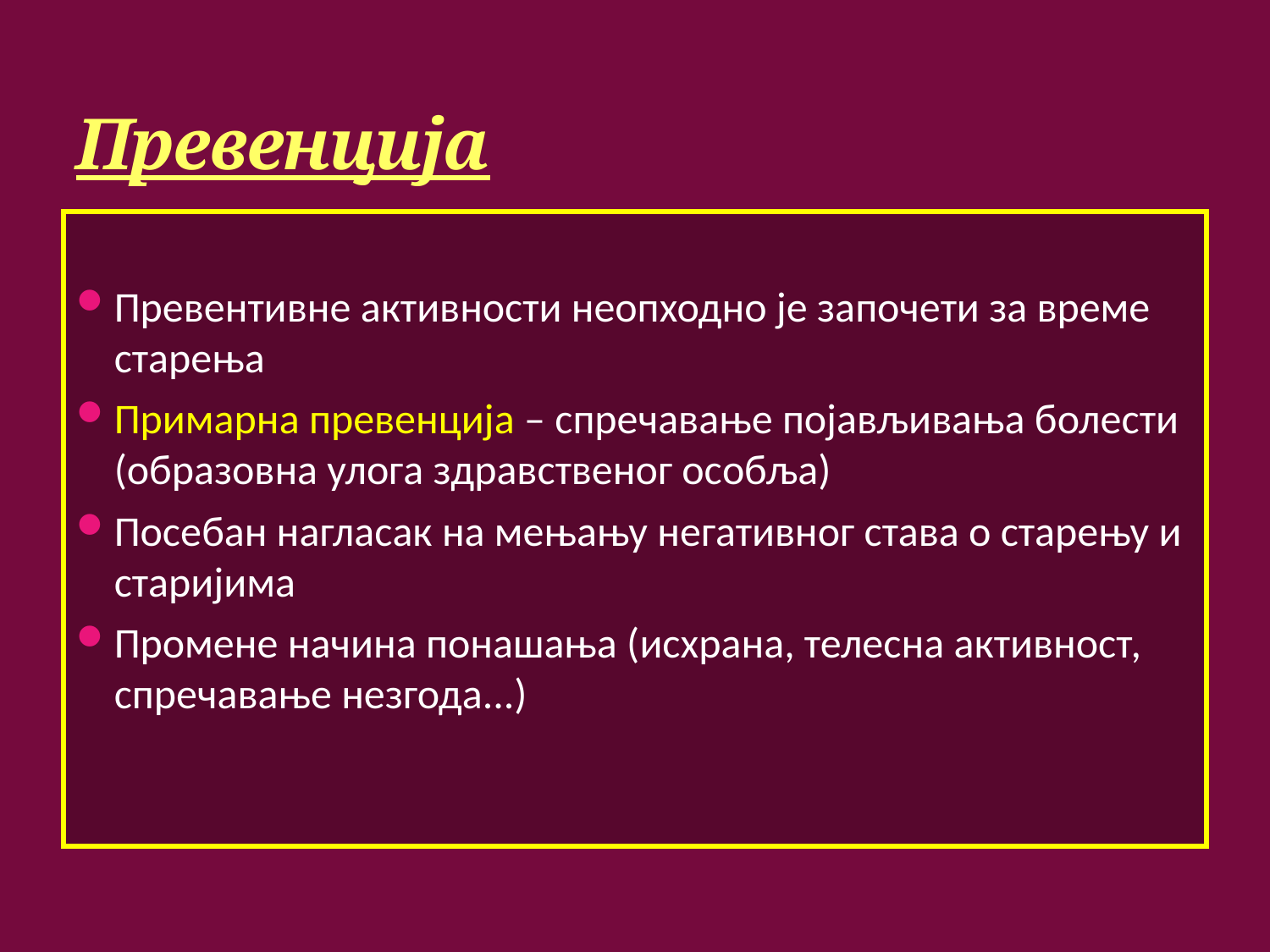

# Превенција

Превентивне активности неопходно је започети за време старења
Примарна превенција – спречавање појављивања болести (образовна улога здравственог особља)
Посебан нагласак на мењању негативног става о старењу и старијима
Промене начина понашања (исхрана, телесна активност, спречавање незгода...)